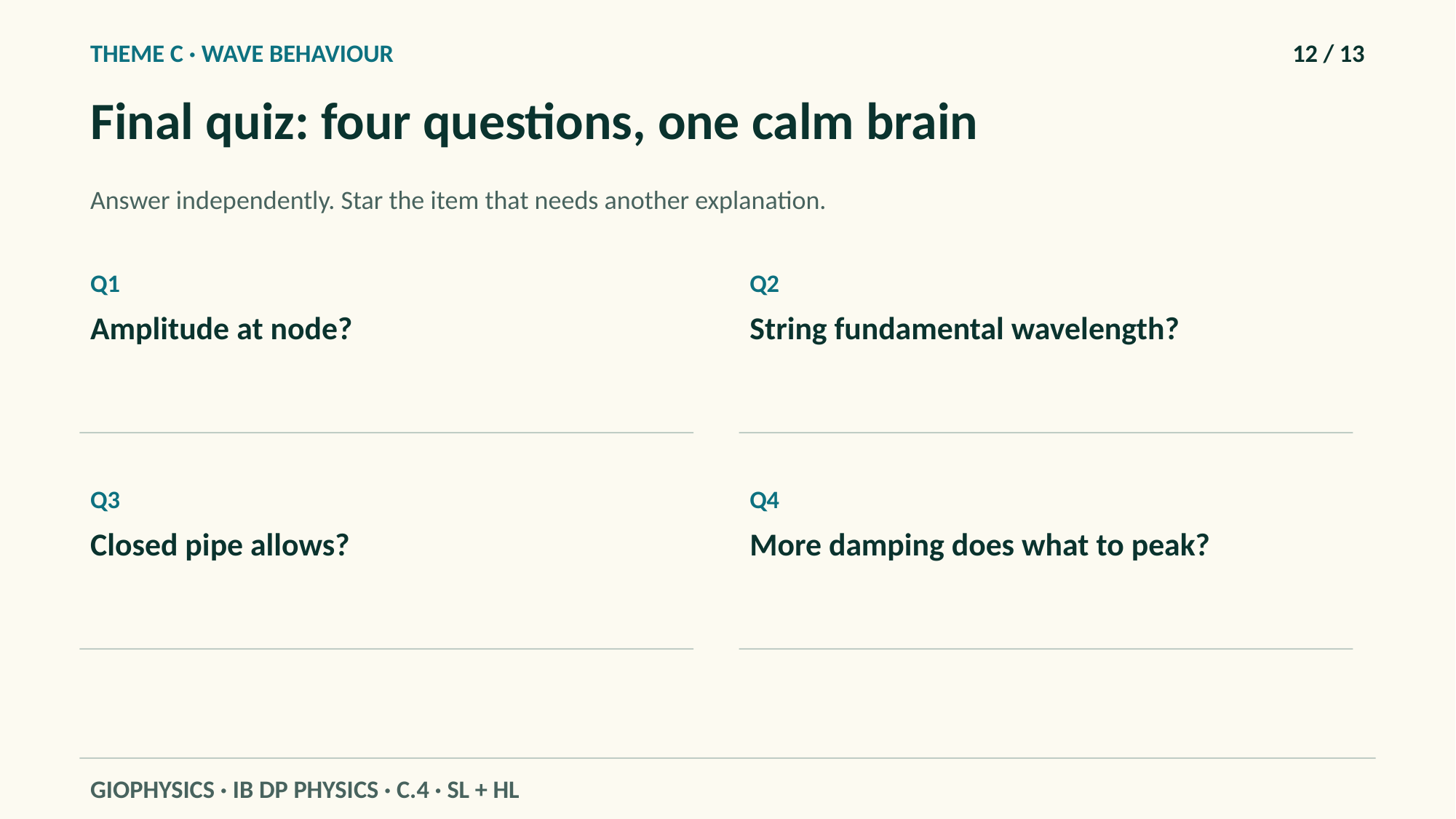

THEME C · WAVE BEHAVIOUR
12 / 13
Final quiz: four questions, one calm brain
Answer independently. Star the item that needs another explanation.
Q1
Q2
Amplitude at node?
String fundamental wavelength?

Q3
Q4
Closed pipe allows?
More damping does what to peak?

GIOPHYSICS · IB DP PHYSICS · C.4 · SL + HL